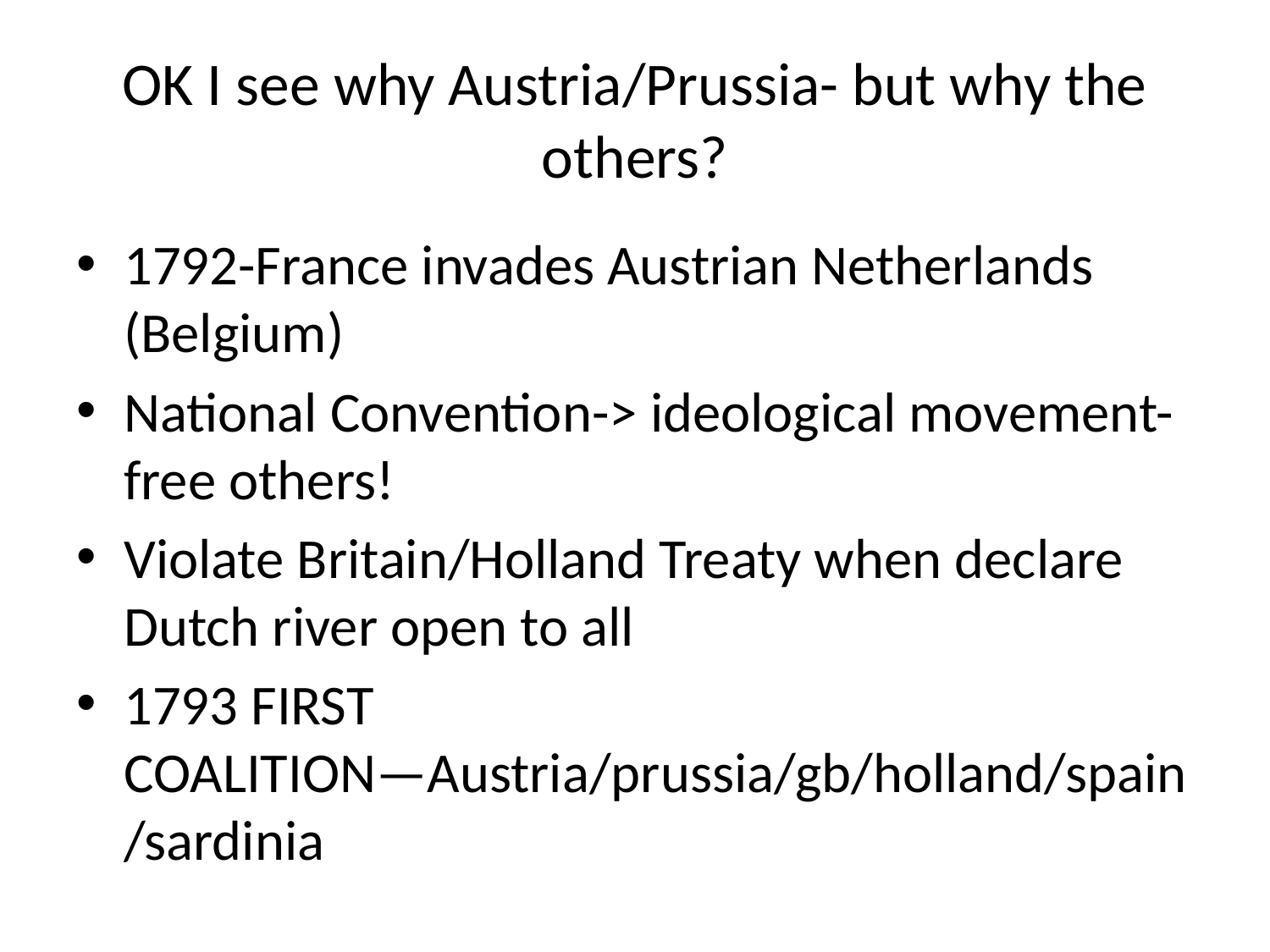

# OK I see why Austria/Prussia- but why the others?
1792-France invades Austrian Netherlands (Belgium)
National Convention-> ideological movement- free others!
Violate Britain/Holland Treaty when declare Dutch river open to all
1793 FIRST COALITION—Austria/prussia/gb/holland/spain/sardinia